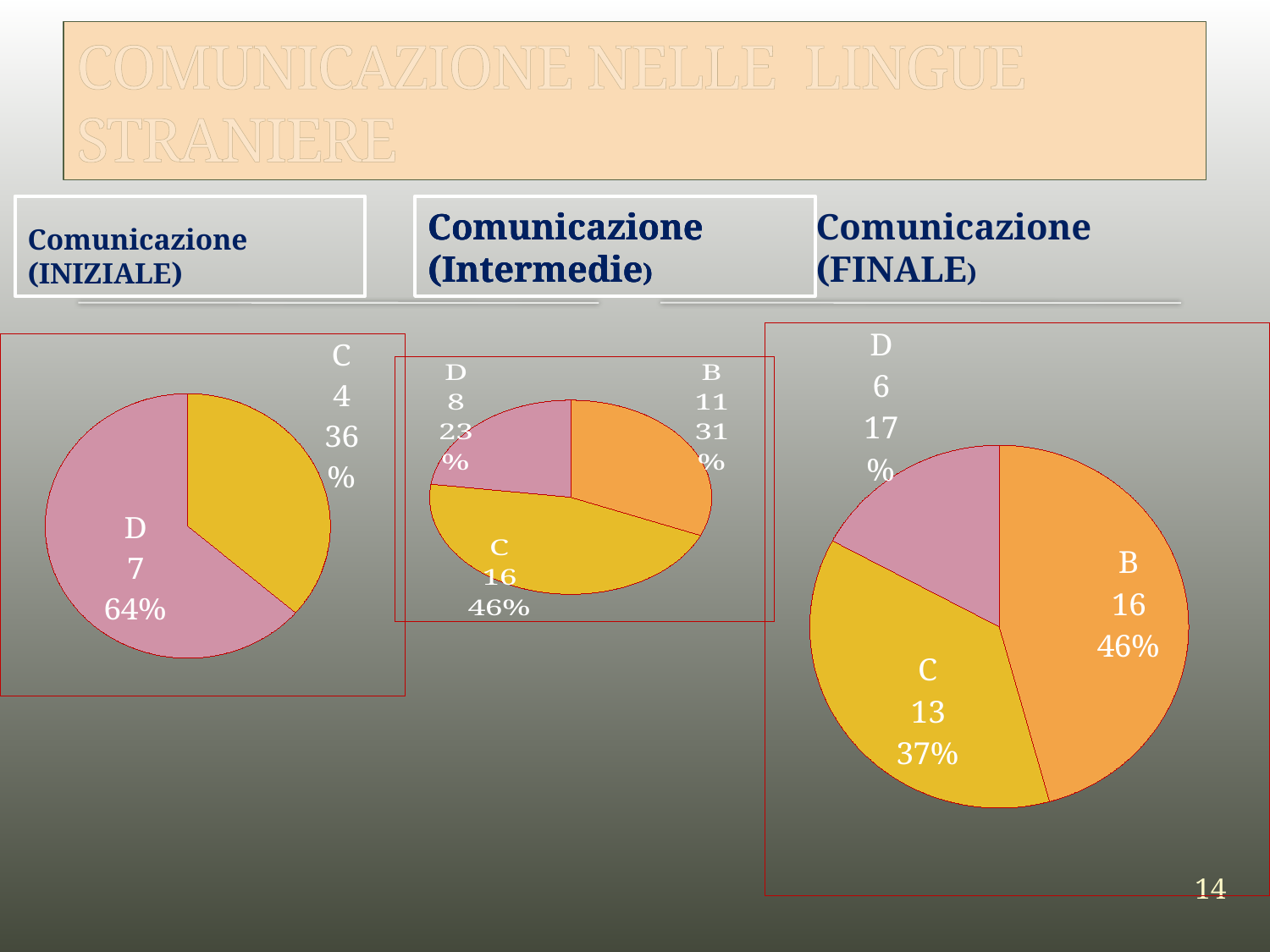

# COMUNICAZIONE NELLE  LINGUE STRANIERE
Comunicazione
(INIZIALE)
Comunicazione
(Intermedie)
Comunicazione
(Intermedie)
Comunicazione
(Intermedie)
Comunicazione
(FINALE)

### Chart

| Category | Colonna1 |
|---|---|
| A | 0.0 |
| B | 16.0 |
| C | 13.0 |
| D | 6.0 |

### Chart

| Category | Colonna1 |
|---|---|
| A | 0.0 |
| B | 11.0 |
| C | 16.0 |
| D | 8.0 |

### Chart

| Category | Colonna1 |
|---|---|
| A | 0.0 |
| B | 0.0 |
| C | 4.0 |
| D | 7.0 |
14